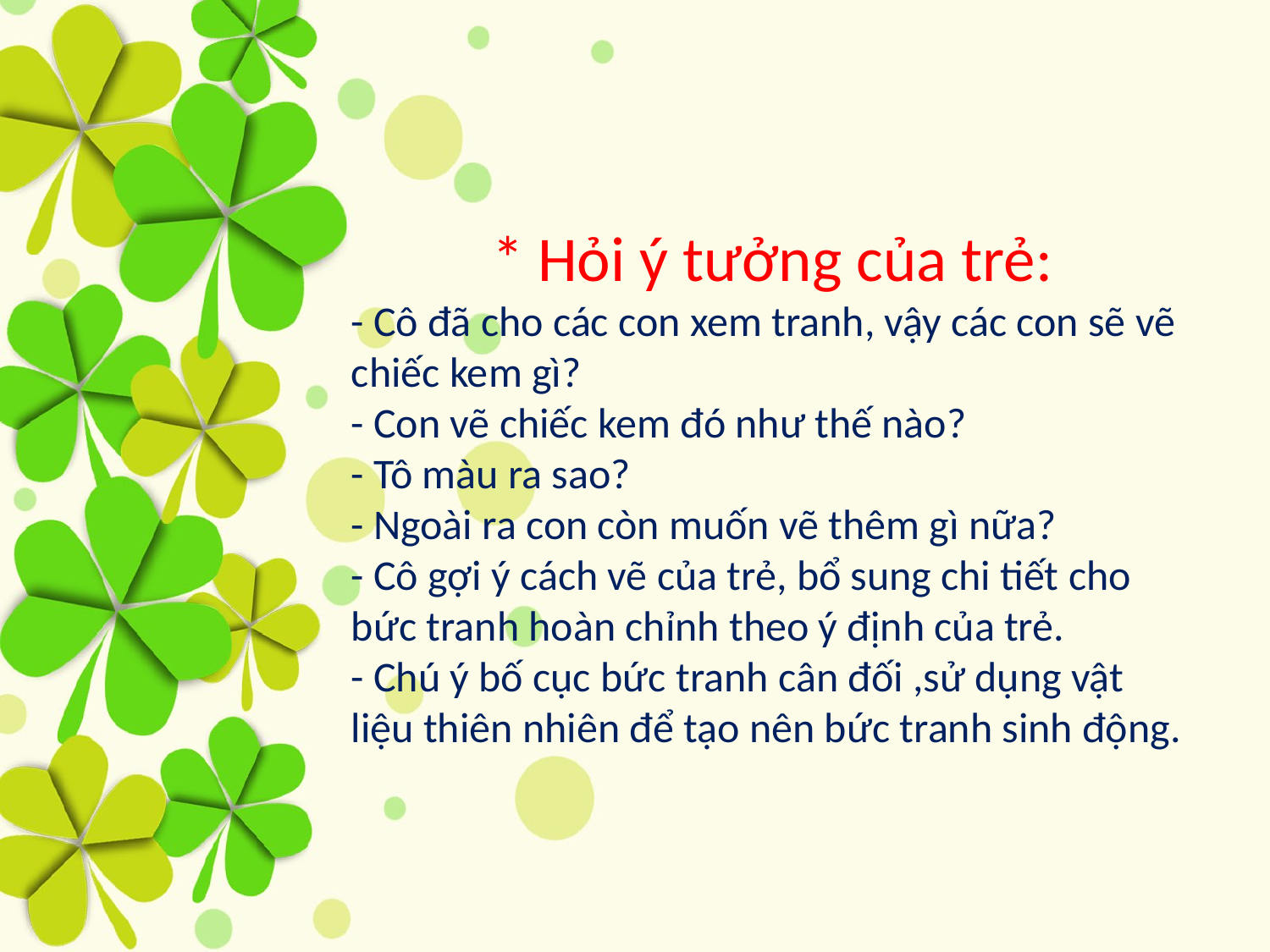

* Hỏi ý tưởng của trẻ:
- Cô đã cho các con xem tranh, vậy các con sẽ vẽ chiếc kem gì?
- Con vẽ chiếc kem đó như thế nào?
- Tô màu ra sao?
- Ngoài ra con còn muốn vẽ thêm gì nữa?
- Cô gợi ý cách vẽ của trẻ, bổ sung chi tiết cho bức tranh hoàn chỉnh theo ý định của trẻ.
- Chú ý bố cục bức tranh cân đối ,sử dụng vật liệu thiên nhiên để tạo nên bức tranh sinh động.